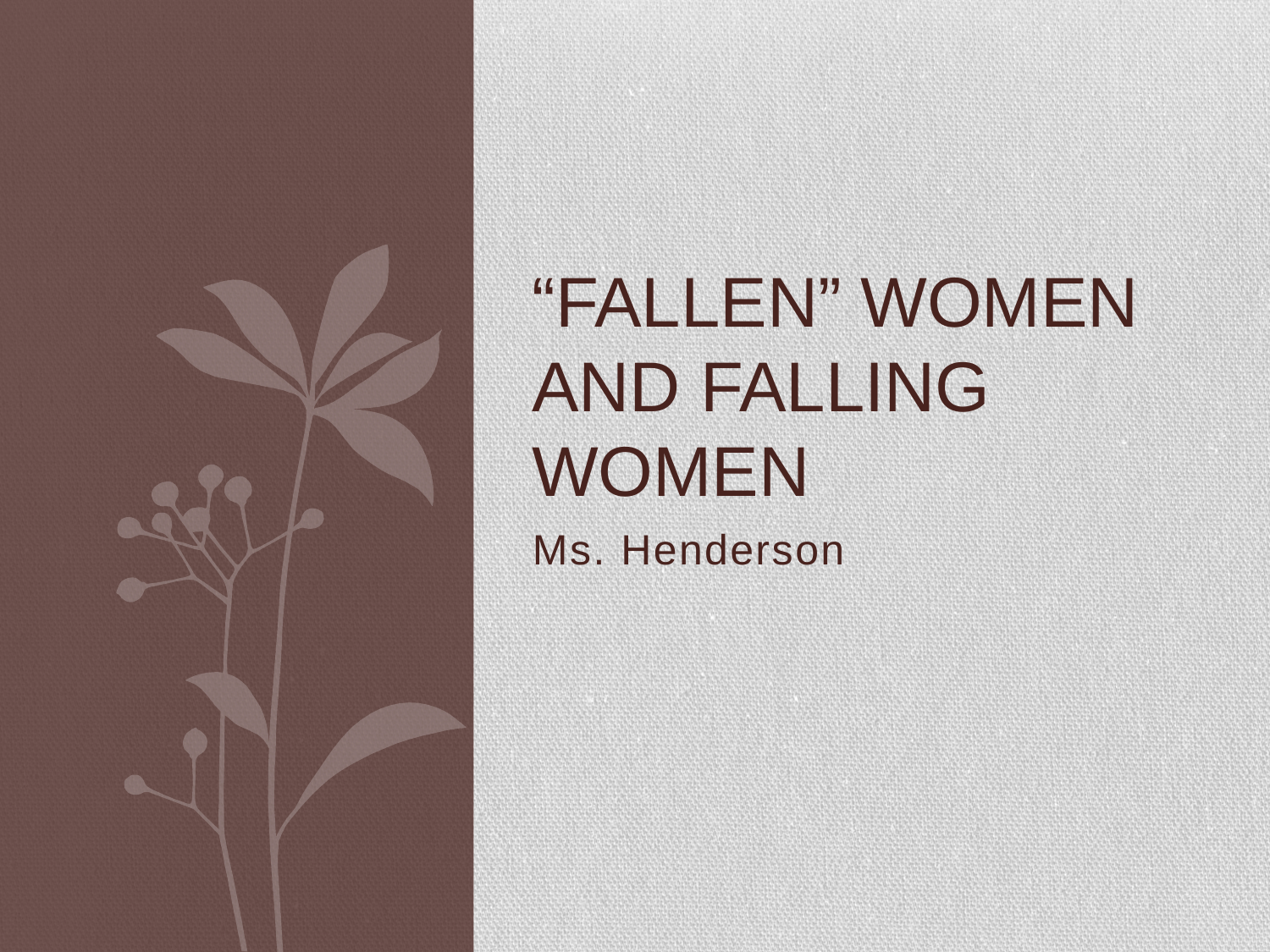

# “Fallen” women and falling women
Ms. Henderson